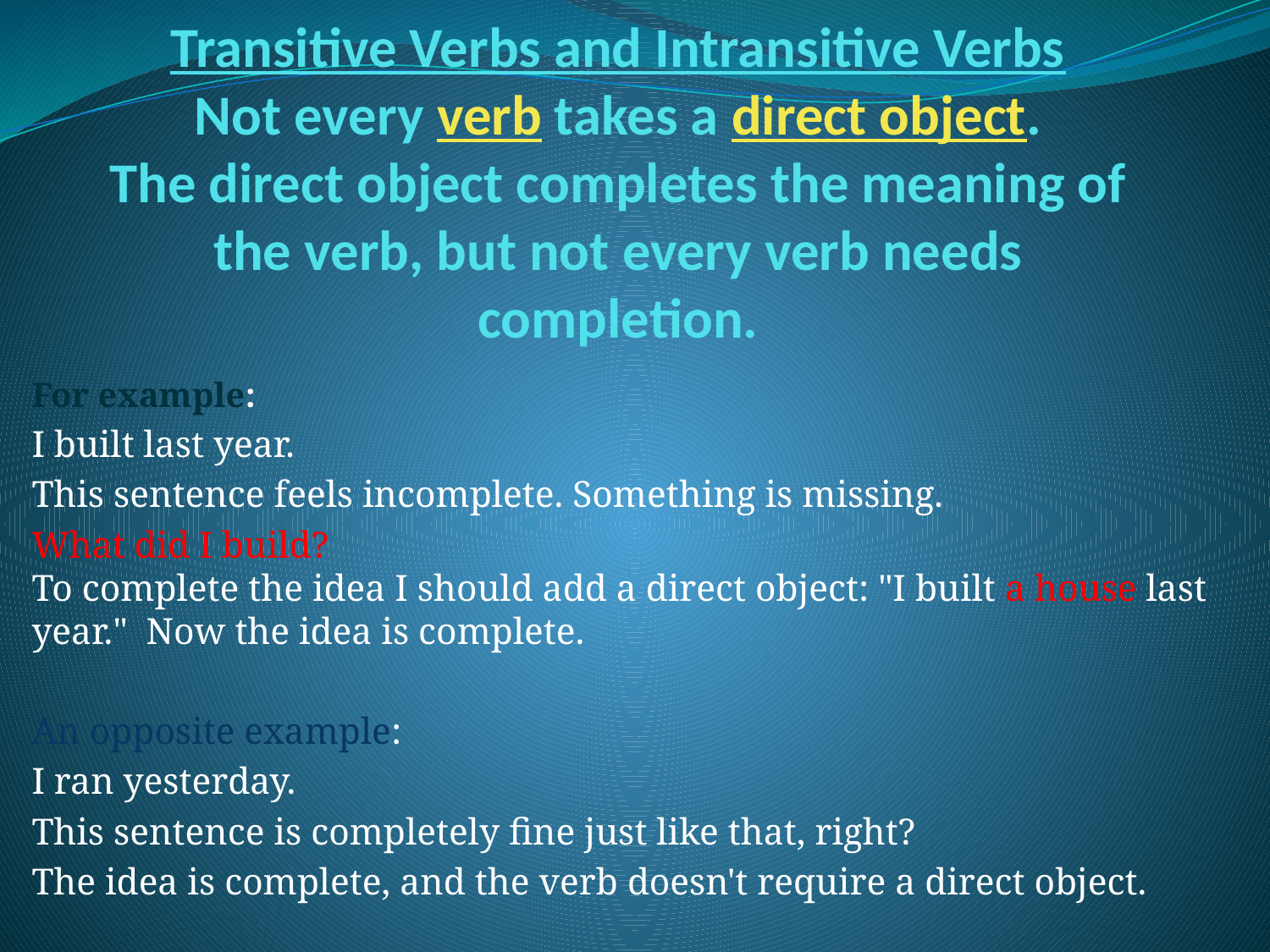

# Transitive Verbs and Intransitive Verbs Not every verb takes a direct object. The direct object completes the meaning of the verb, but not every verb needs completion.
For example:
I built last year.
This sentence feels incomplete. Something is missing.
What did I build?
To complete the idea I should add a direct object: "I built a house last year."  Now the idea is complete.

An opposite example:
I ran yesterday.
This sentence is completely fine just like that, right?
The idea is complete, and the verb doesn't require a direct object.